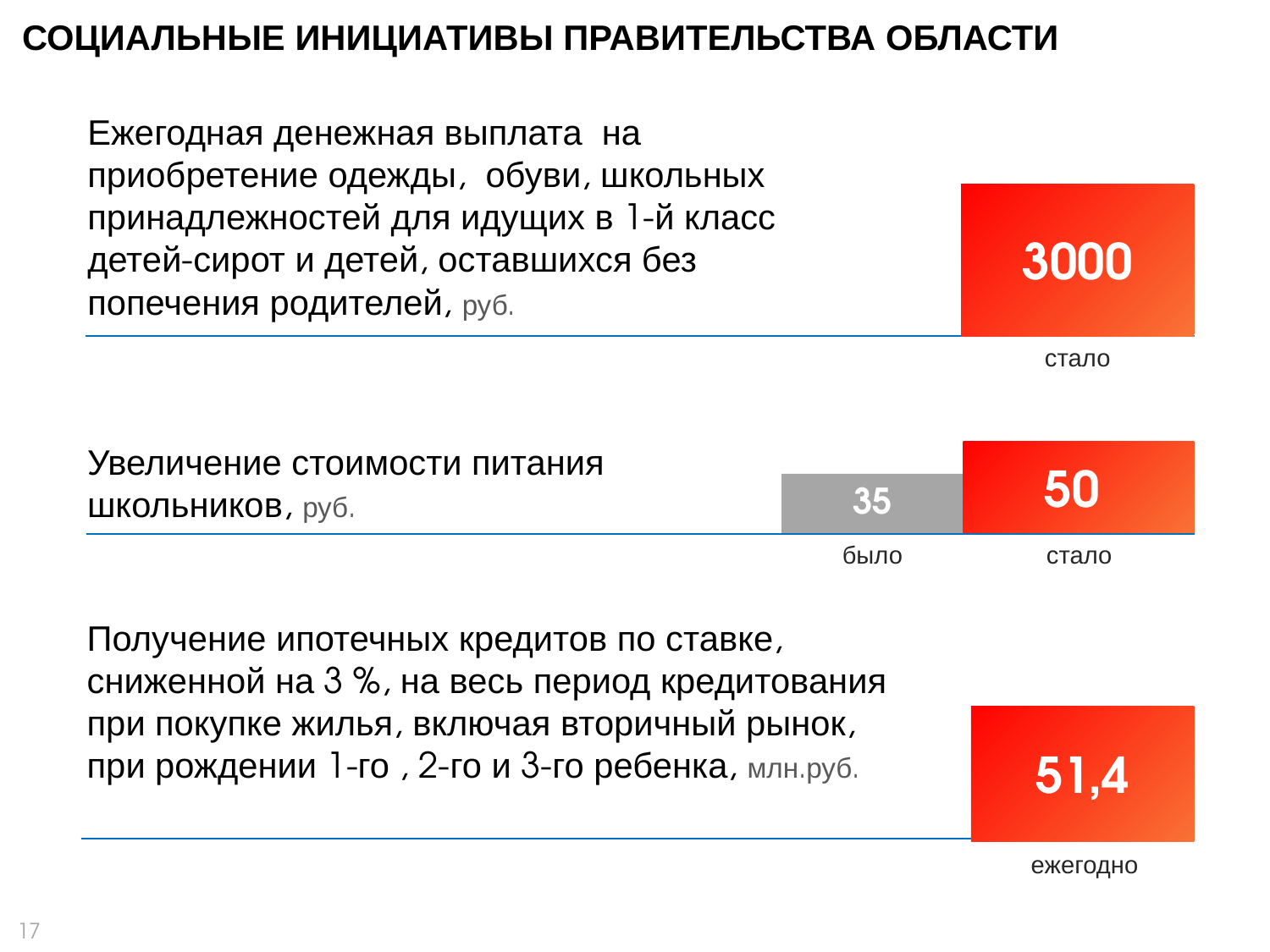

СОЦИАЛЬНЫЕ ИНИЦИАТИВЫ ПРАВИТЕЛЬСТВА ОБЛАСТИ
Ежегодная денежная выплата  на приобретение одежды,  обуви, школьных принадлежностей для идущих в 1-й класс детей-сирот и детей, оставшихся без попечения родителей, руб.
3000
стало
Увеличение стоимости питания школьников, руб.
50
35
стало
было
Получение ипотечных кредитов по ставке, сниженной на 3 %, на весь период кредитования при покупке жилья, включая вторичный рынок, при рождении 1-го , 2-го и 3-го ребенка, млн.руб.
51,4
ежегодно
17